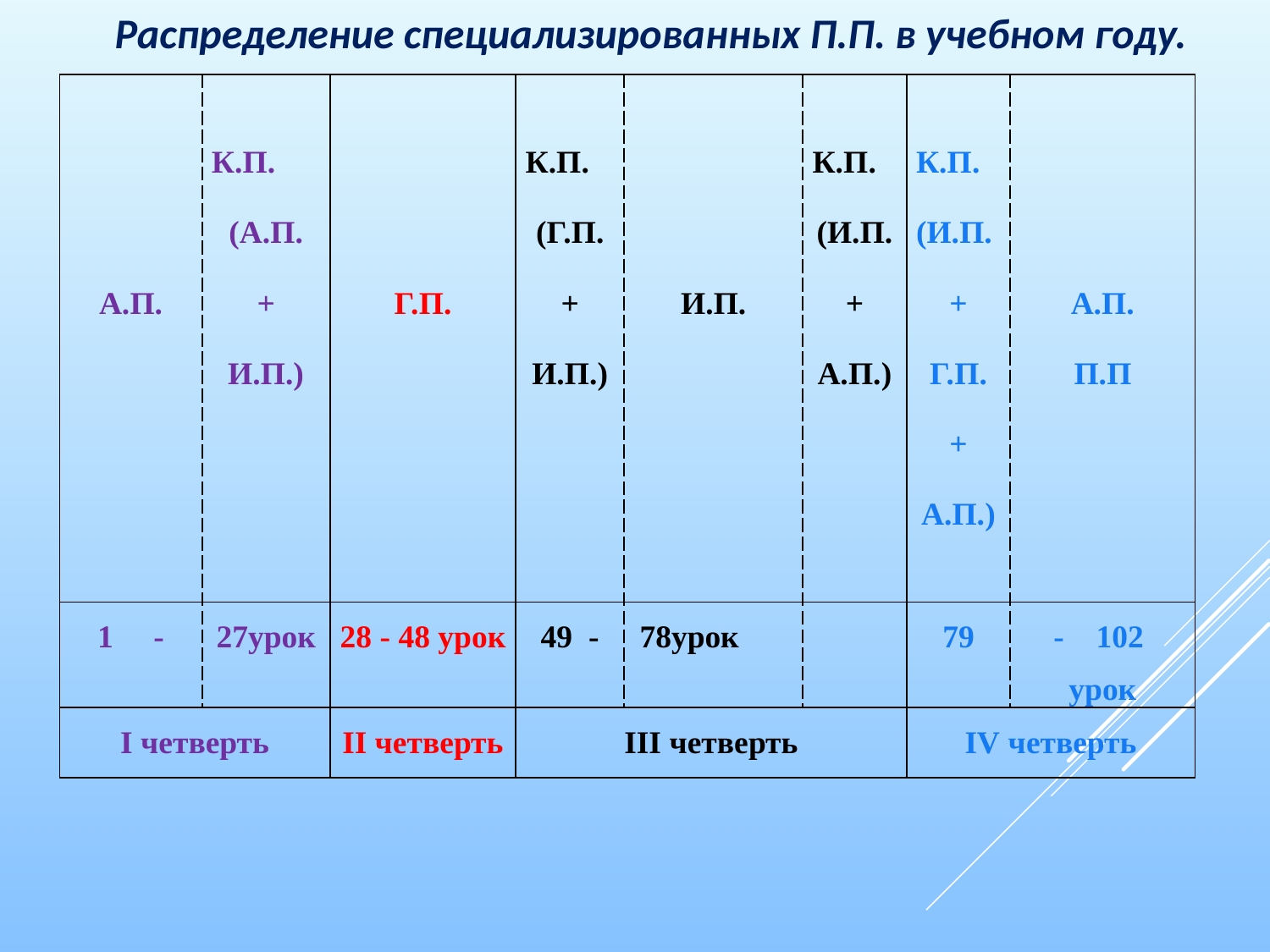

Распределение специализированных П.П. в учебном году.
| А.П. | К.П. (А.П. + И.П.) | Г.П. | К.П. (Г.П. + И.П.) | И.П. | К.П. (И.П. + А.П.) | К.П. (И.П. + Г.П. + А.П.) | А.П. П.П |
| --- | --- | --- | --- | --- | --- | --- | --- |
| 1 - | 27урок | 28 - 48 урок | 49 - | 78урок |  | 79 | - 102 урок |
| I четверть |  | II четверть | III четверть |  |  | IV четверть |  |